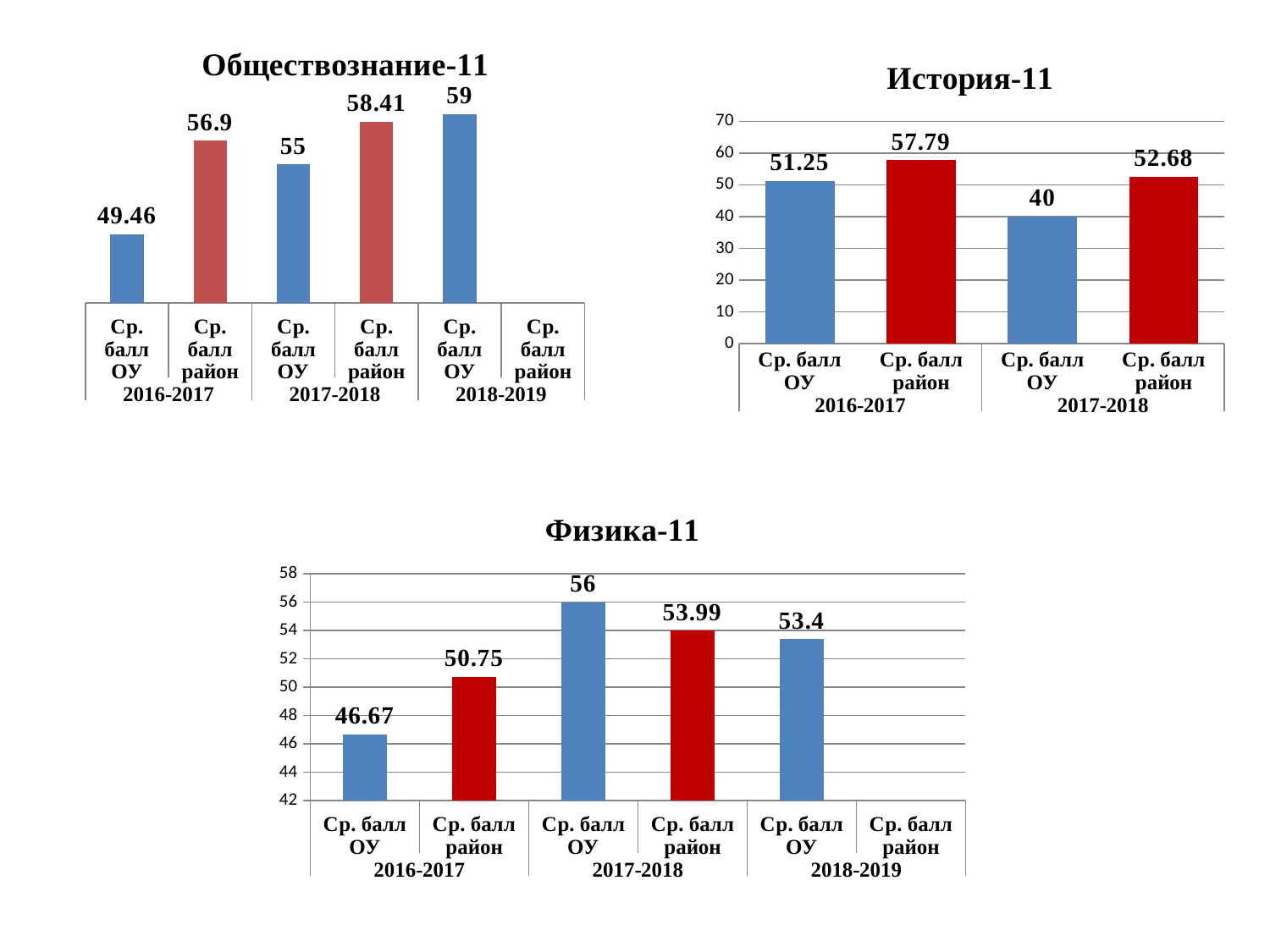

### Chart: Обществознание-11

| Category | Обществознание |
|---|---|
| Ср. балл ОУ | 49.46 |
| Ср. балл район | 56.9 |
| Ср. балл ОУ | 55.0 |
| Ср. балл район | 58.41 |
| Ср. балл ОУ | 59.0 |
| Ср. балл район | None |

### Chart: История-11

| Category | История |
|---|---|
| Ср. балл ОУ | 51.25 |
| Ср. балл район | 57.79 |
| Ср. балл ОУ | 40.0 |
| Ср. балл район | 52.68 |

### Chart: Физика-11

| Category | Физика |
|---|---|
| Ср. балл ОУ | 46.67 |
| Ср. балл район | 50.75 |
| Ср. балл ОУ | 56.0 |
| Ср. балл район | 53.99 |
| Ср. балл ОУ | 53.4 |
| Ср. балл район | None |